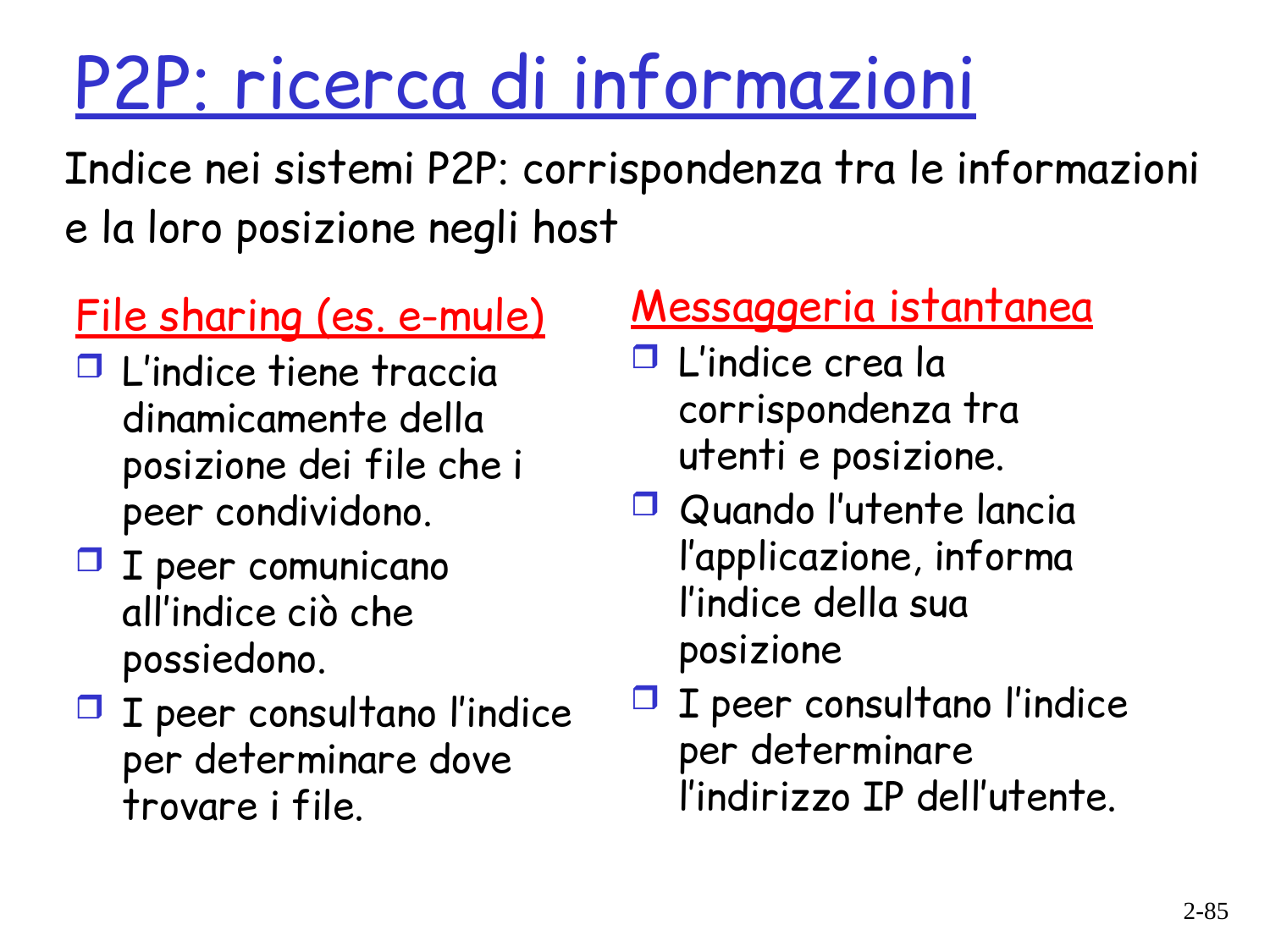

P2P: ricerca di informazioni
Indice nei sistemi P2P: corrispondenza tra le informazioni
e la loro posizione negli host

Messaggeria istantanea
L’indice crea la corrispondenza tra utenti e posizione.
Quando l’utente lancia l’applicazione, informa l’indice della sua posizione
I peer consultano l’indice per determinare l’indirizzo IP dell’utente.
File sharing (es. e-mule)
L’indice tiene traccia dinamicamente della posizione dei file che i peer condividono.
I peer comunicano all’indice ciò che possiedono.
I peer consultano l’indice per determinare dove trovare i file.
2-85